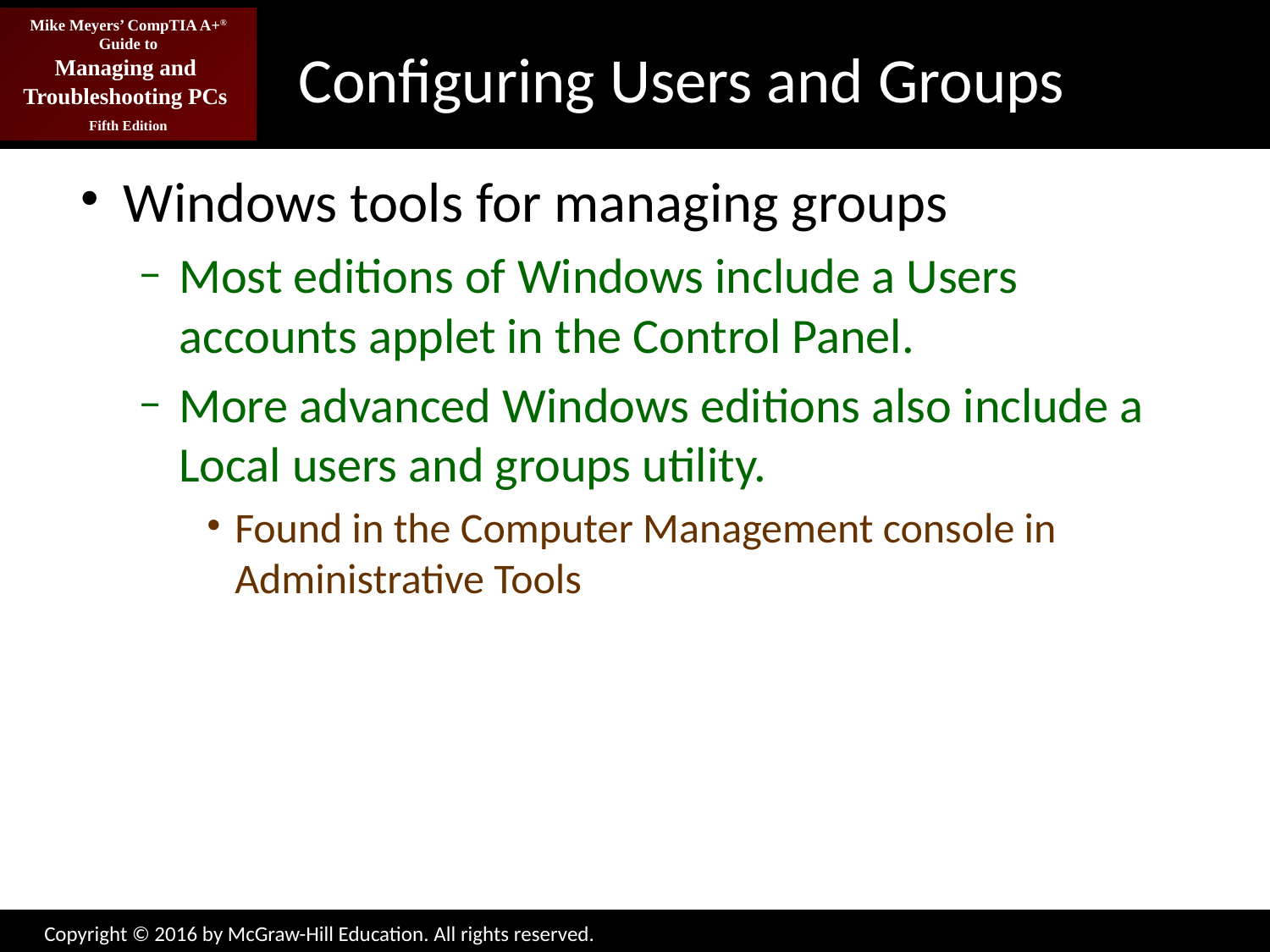

# Configuring Users and Groups
Windows tools for managing groups
Most editions of Windows include a Users accounts applet in the Control Panel.
More advanced Windows editions also include a Local users and groups utility.
Found in the Computer Management console in  Administrative Tools